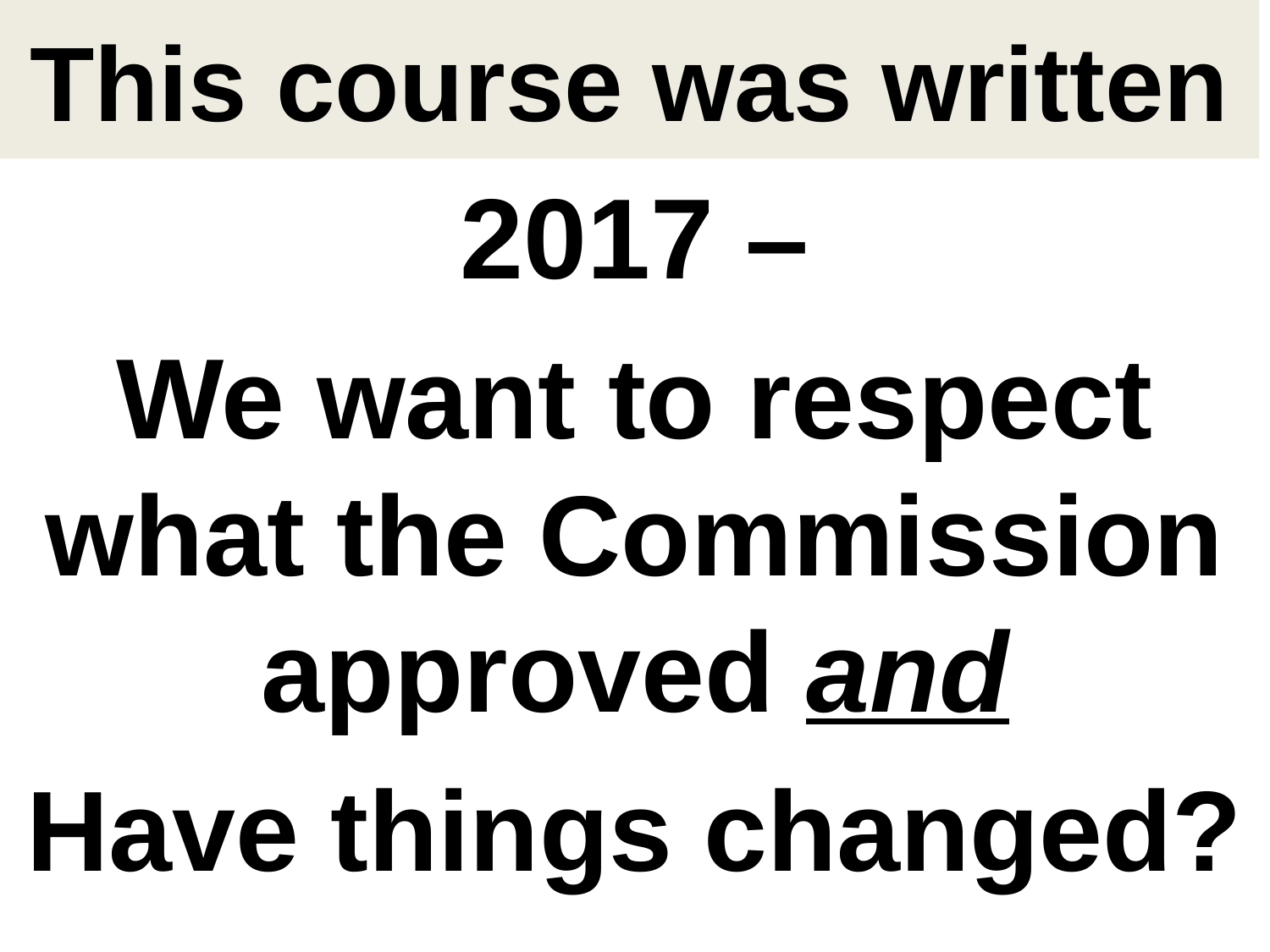

# This course was written
2017 –
We want to respect what the Commission approved and
Have things changed?